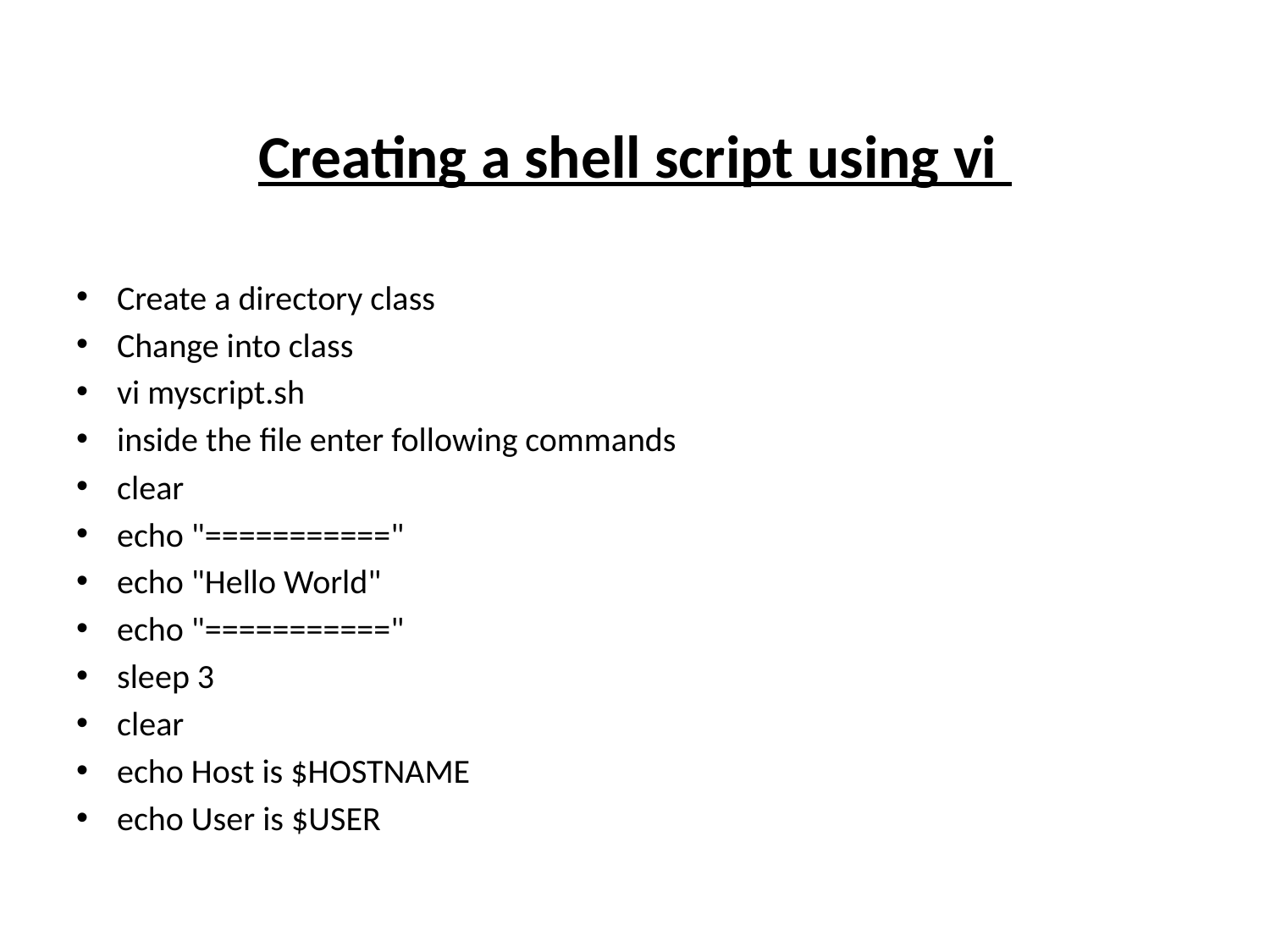

# Creating a shell script using vi

Create a directory class
Change into class
vi myscript.sh
inside the file enter following commands
clear
echo "==========="
echo "Hello World"
echo "==========="
sleep 3
clear
echo Host is $HOSTNAME
echo User is $USER